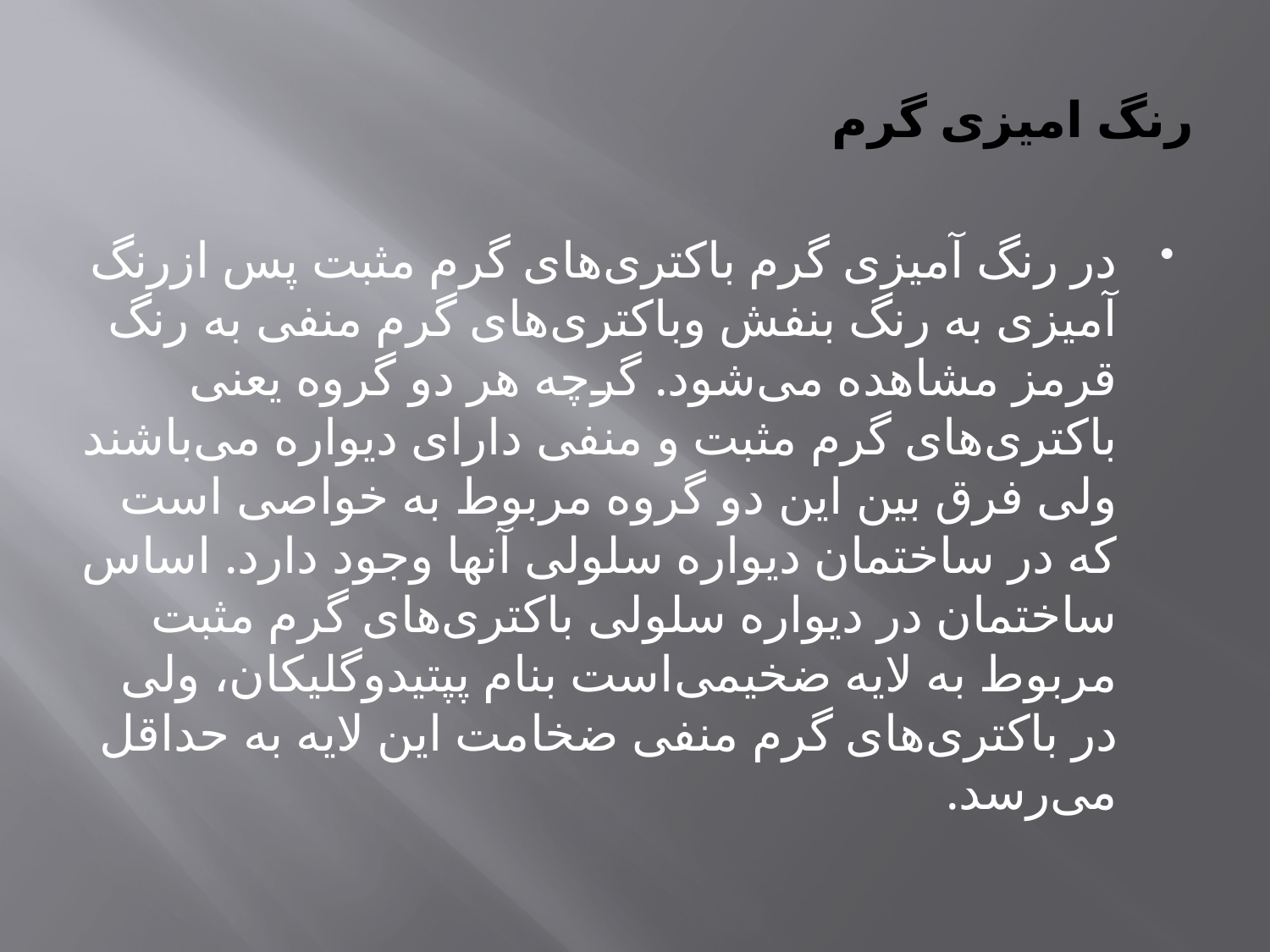

# رنگ امیزی گرم
در رنگ آمیزی گرم باکتری‌های گرم مثبت پس ازرنگ آمیزی به رنگ بنفش وباکتری‌های گرم منفی به رنگ قرمز مشاهده می‌شود. گرچه هر دو گروه یعنی باکتری‌های گرم مثبت و منفی دارای دیواره می‌باشند ولی فرق بین این دو گروه مربوط به خواصی است که در ساختمان دیواره سلولی آنها وجود دارد. اساس ساختمان در دیواره سلولی باکتری‌های گرم مثبت مربوط به لایه ضخیمی‌است بنام پپتیدوگلیکان، ولی در باکتری‌های گرم منفی ضخامت این لایه به حداقل می‌رسد.